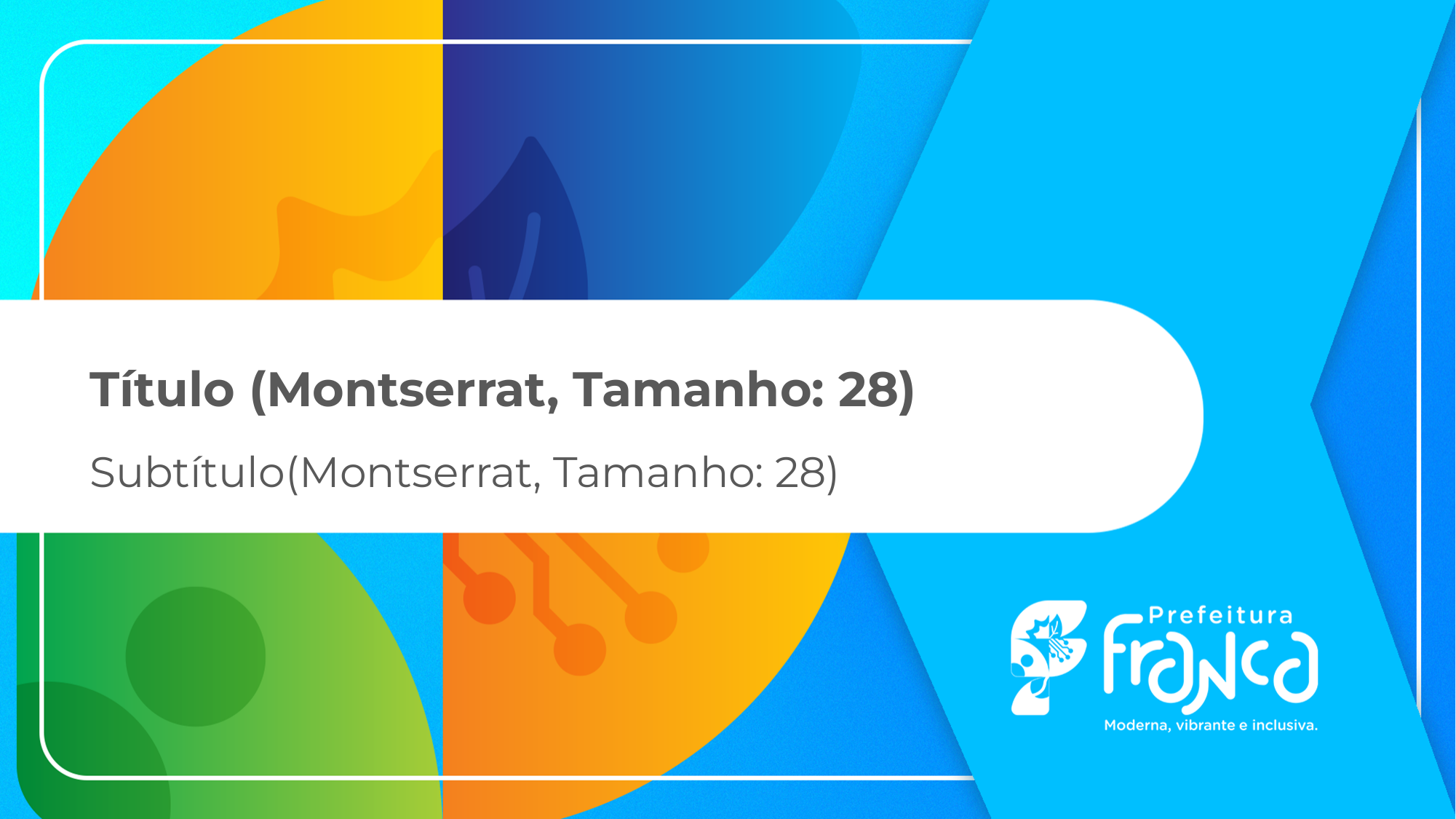

# Título (Montserrat, Tamanho: 28)
Subtítulo(Montserrat, Tamanho: 28)